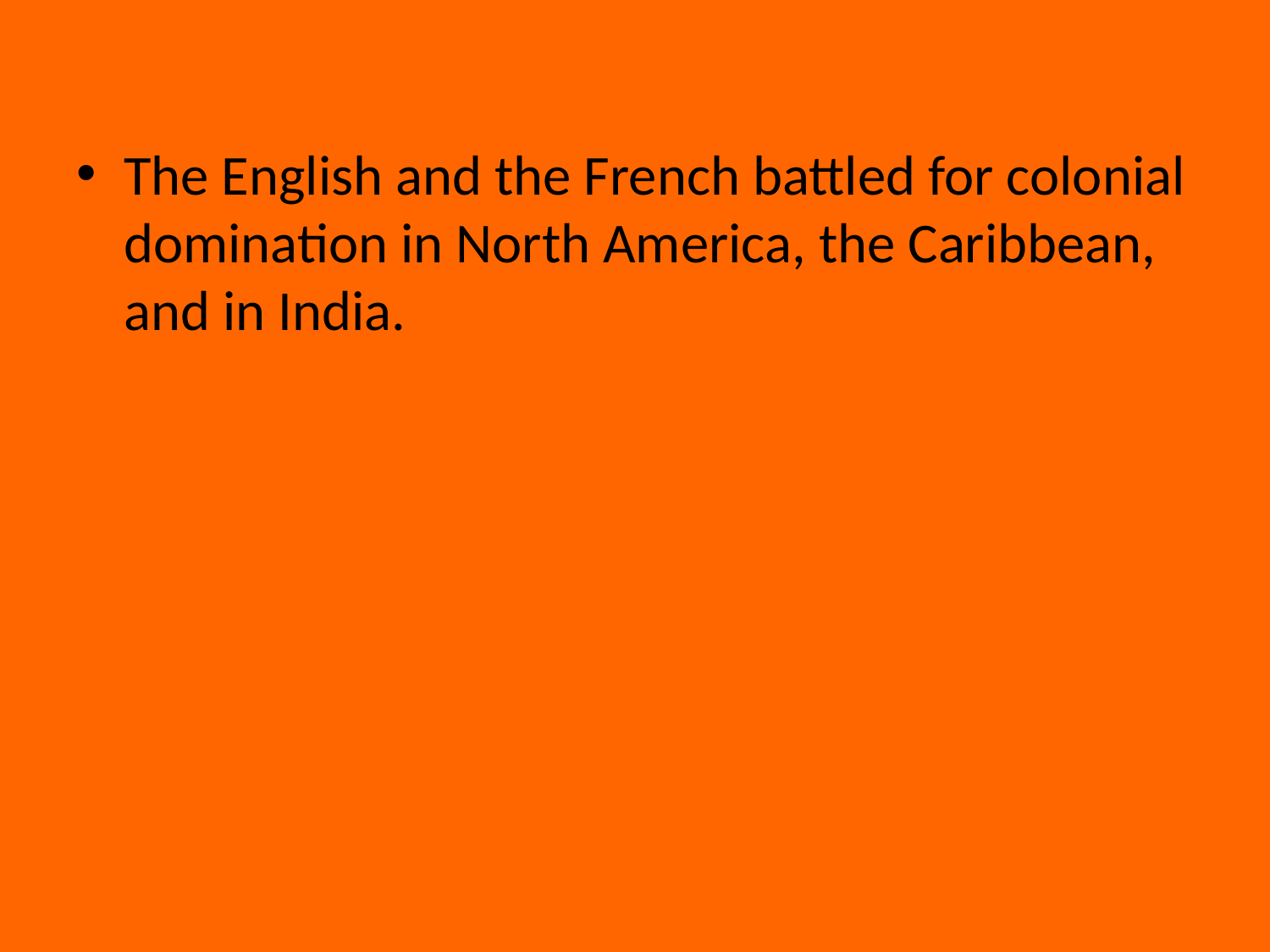

The English and the French battled for colonial domination in North America, the Caribbean, and in India.